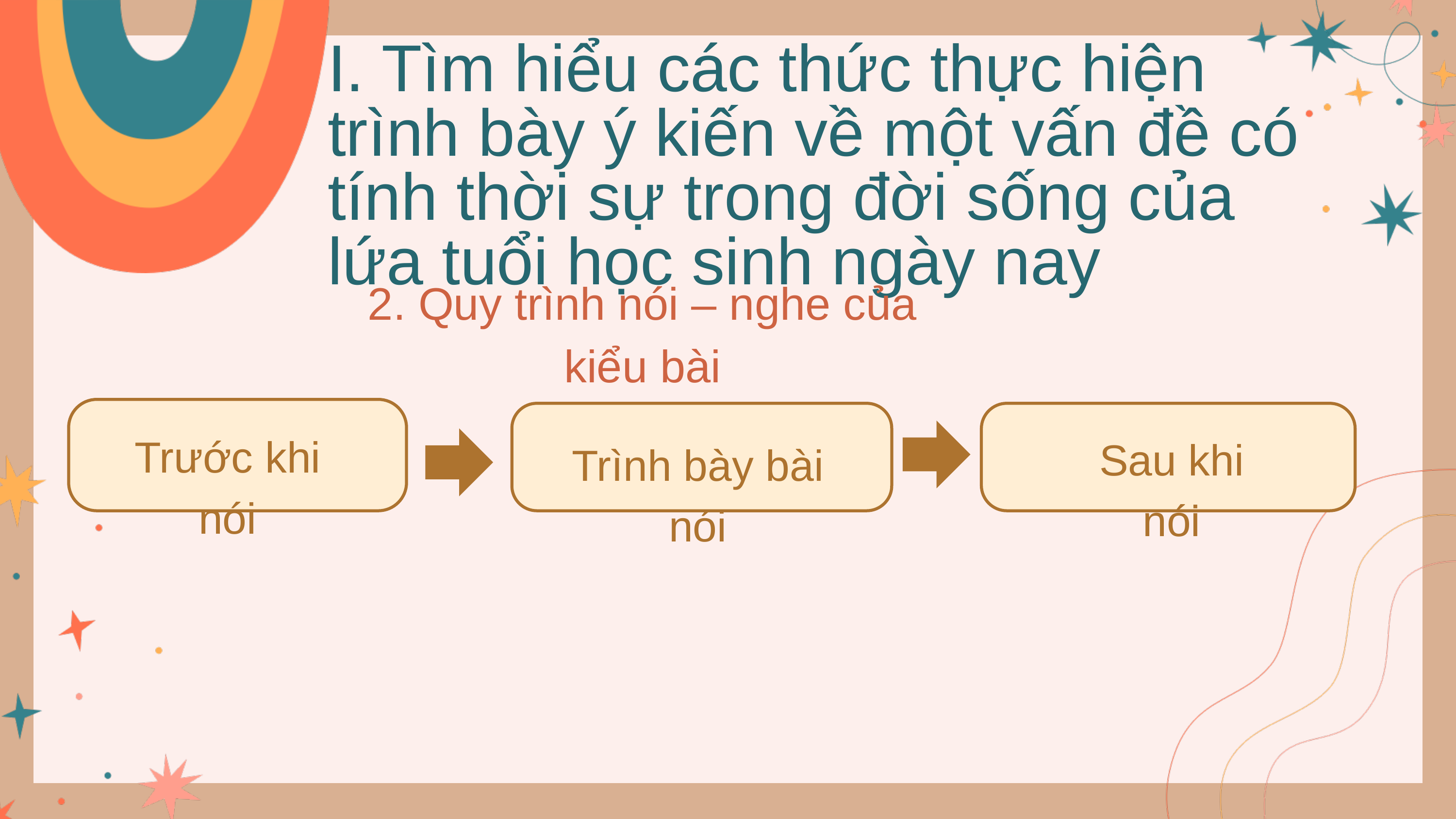

I. Tìm hiểu các thức thực hiện trình bày ý kiến về một vấn đề có tính thời sự trong đời sống của lứa tuổi học sinh ngày nay
2. Quy trình nói – nghe của kiểu bài

Trước khi nói
Sau khi nói

Trình bày bài nói